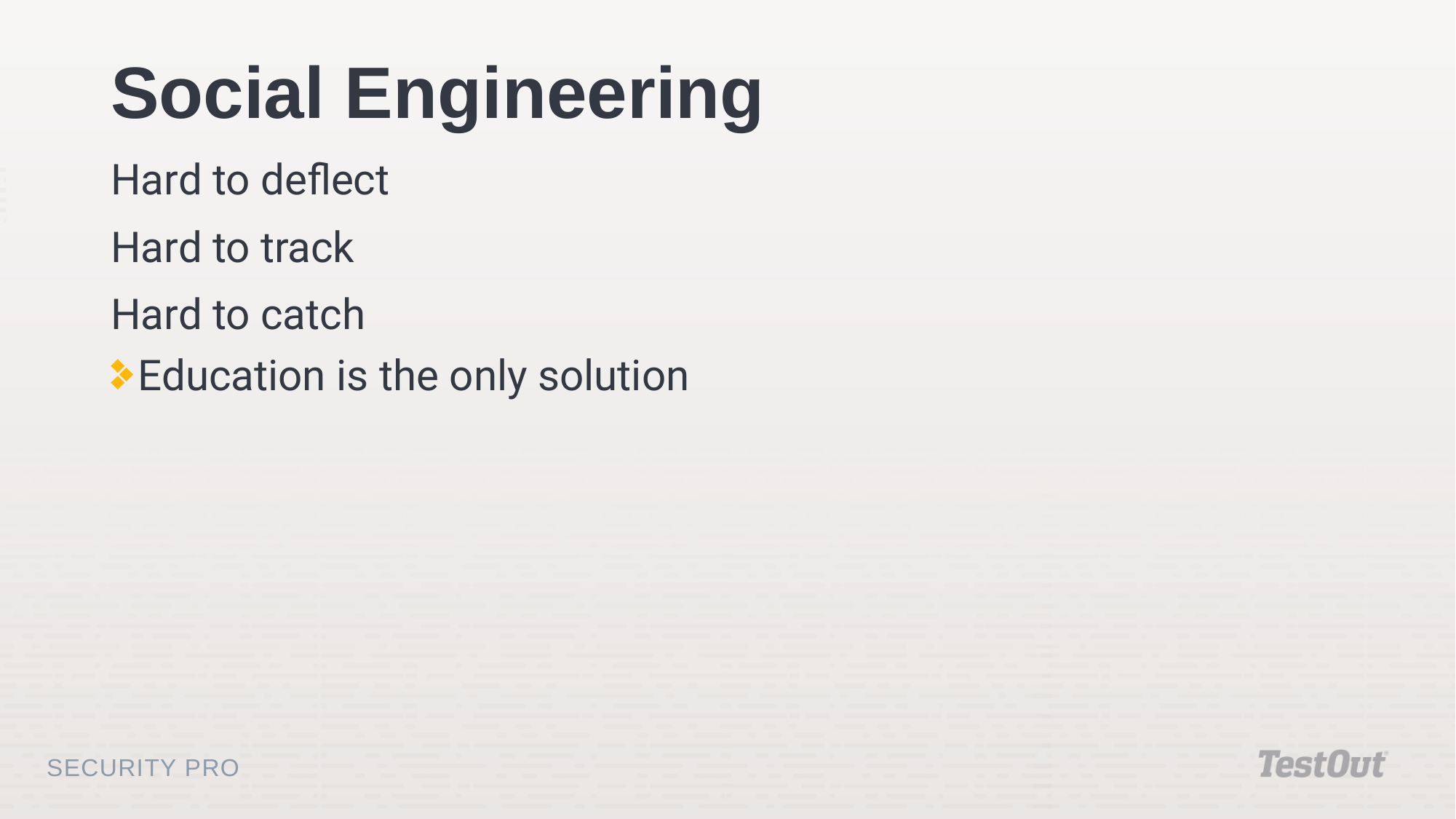

# Social Engineering
Hard to deflect
Hard to track
Hard to catch
Education is the only solution
Security Pro